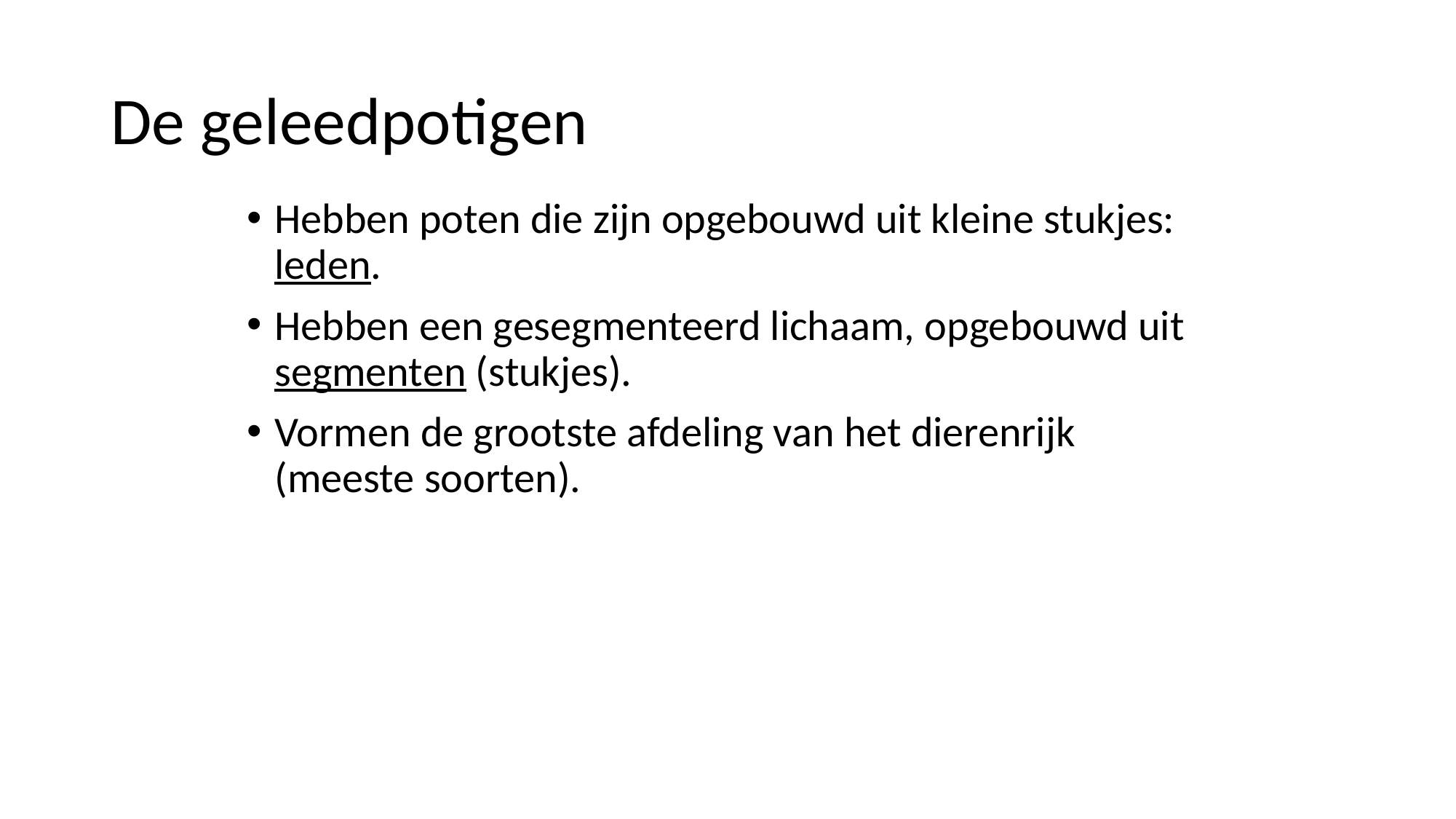

# De geleedpotigen
Hebben poten die zijn opgebouwd uit kleine stukjes: leden.
Hebben een gesegmenteerd lichaam, opgebouwd uit segmenten (stukjes).
Vormen de grootste afdeling van het dierenrijk (meeste soorten).